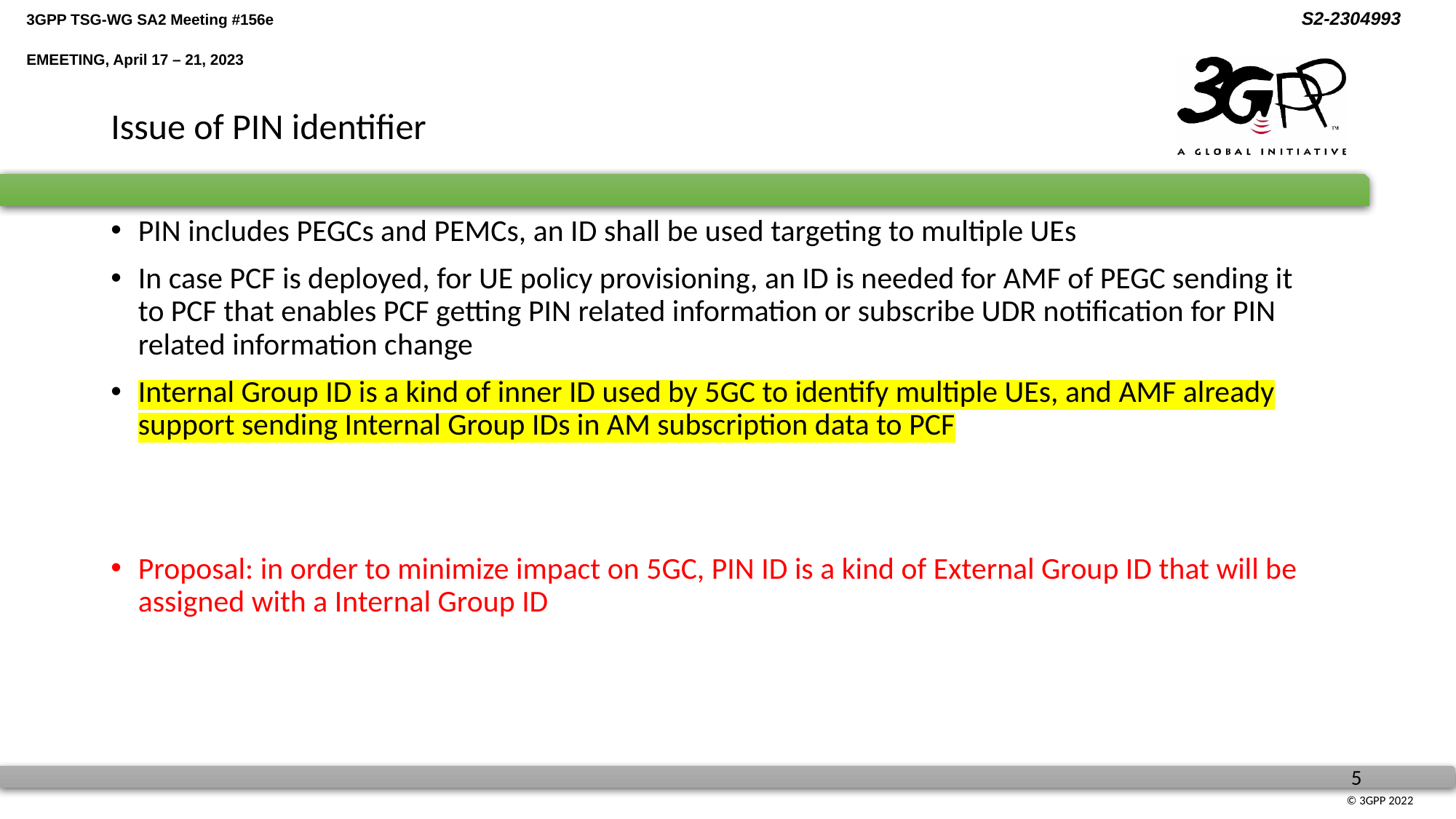

# Issue of PIN identifier
PIN includes PEGCs and PEMCs, an ID shall be used targeting to multiple UEs
In case PCF is deployed, for UE policy provisioning, an ID is needed for AMF of PEGC sending it to PCF that enables PCF getting PIN related information or subscribe UDR notification for PIN related information change
Internal Group ID is a kind of inner ID used by 5GC to identify multiple UEs, and AMF already support sending Internal Group IDs in AM subscription data to PCF

Proposal: in order to minimize impact on 5GC, PIN ID is a kind of External Group ID that will be assigned with a Internal Group ID